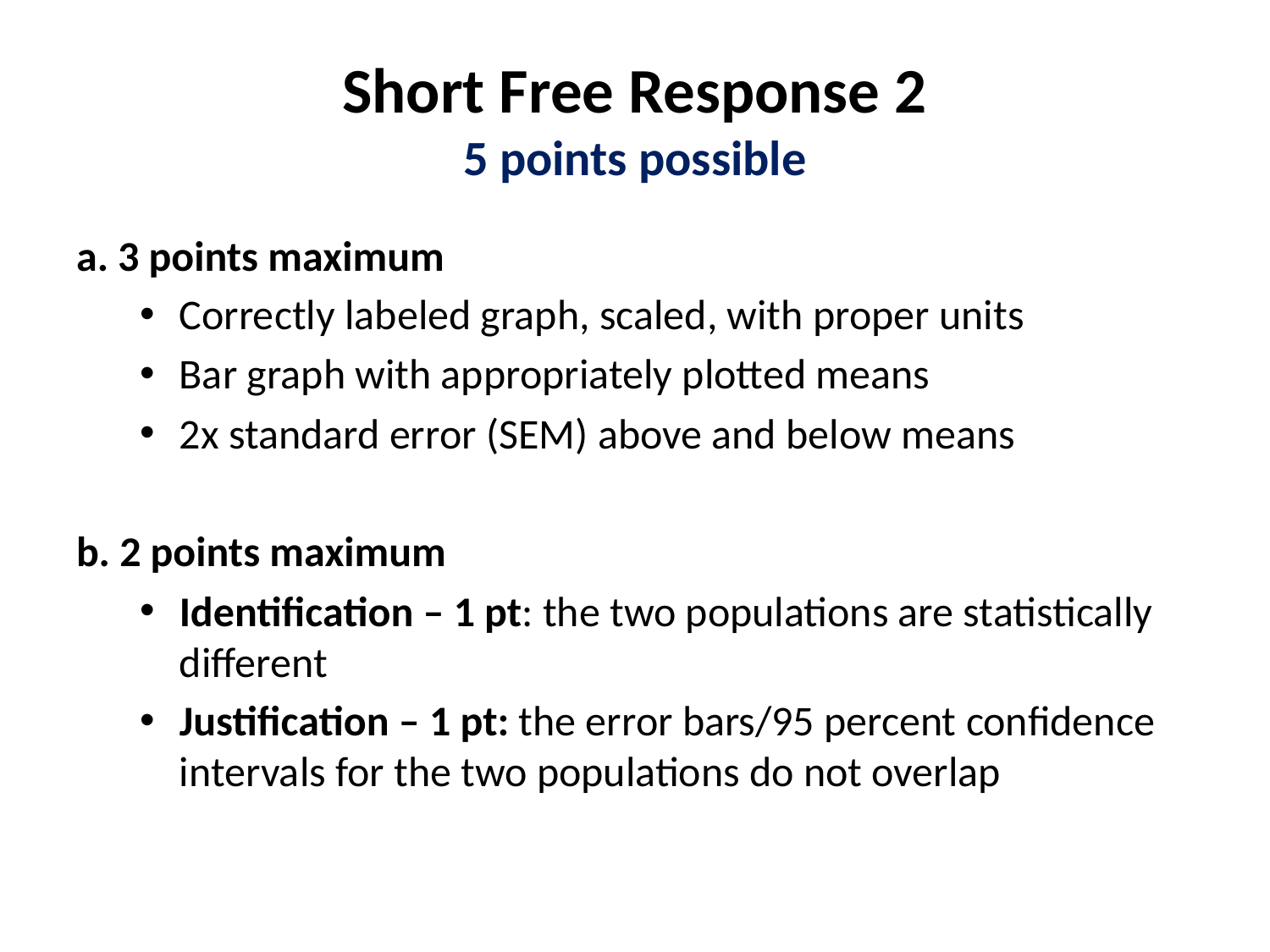

# Short Free Response 2 5 points possible
a. 3 points maximum
Correctly labeled graph, scaled, with proper units
Bar graph with appropriately plotted means
2x standard error (SEM) above and below means

b. 2 points maximum
Identification – 1 pt: the two populations are statistically different
Justification – 1 pt: the error bars/95 percent confidence intervals for the two populations do not overlap